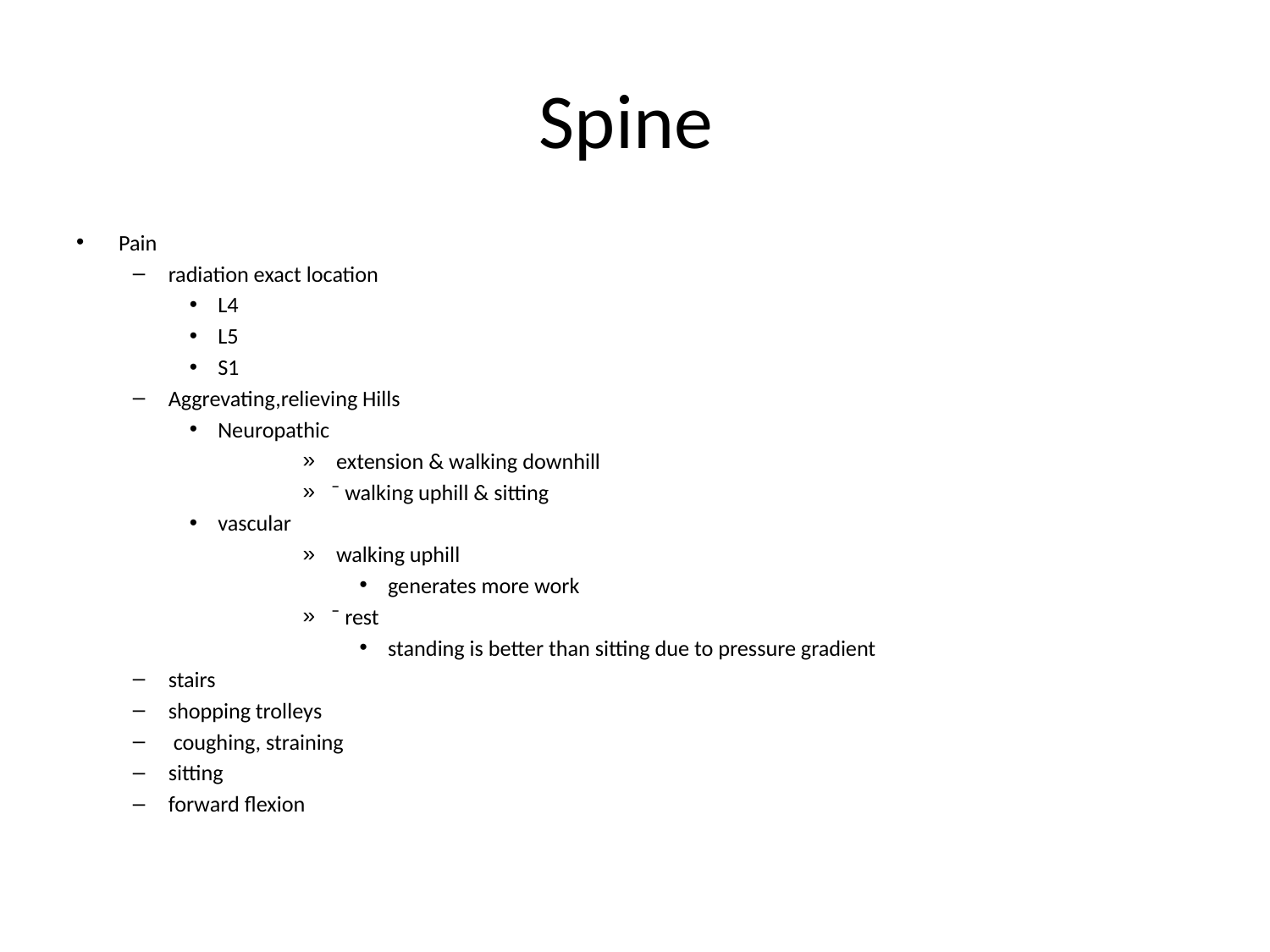

# Spine
Pain
radiation exact location
L4
L5
S1
Aggrevating,relieving Hills
Neuropathic
­ extension & walking downhill
¯ walking uphill & sitting
vascular
­ walking uphill
generates more work
¯ rest
standing is better than sitting due to pressure gradient
stairs
shopping trolleys
­ coughing, straining
sitting
forward flexion